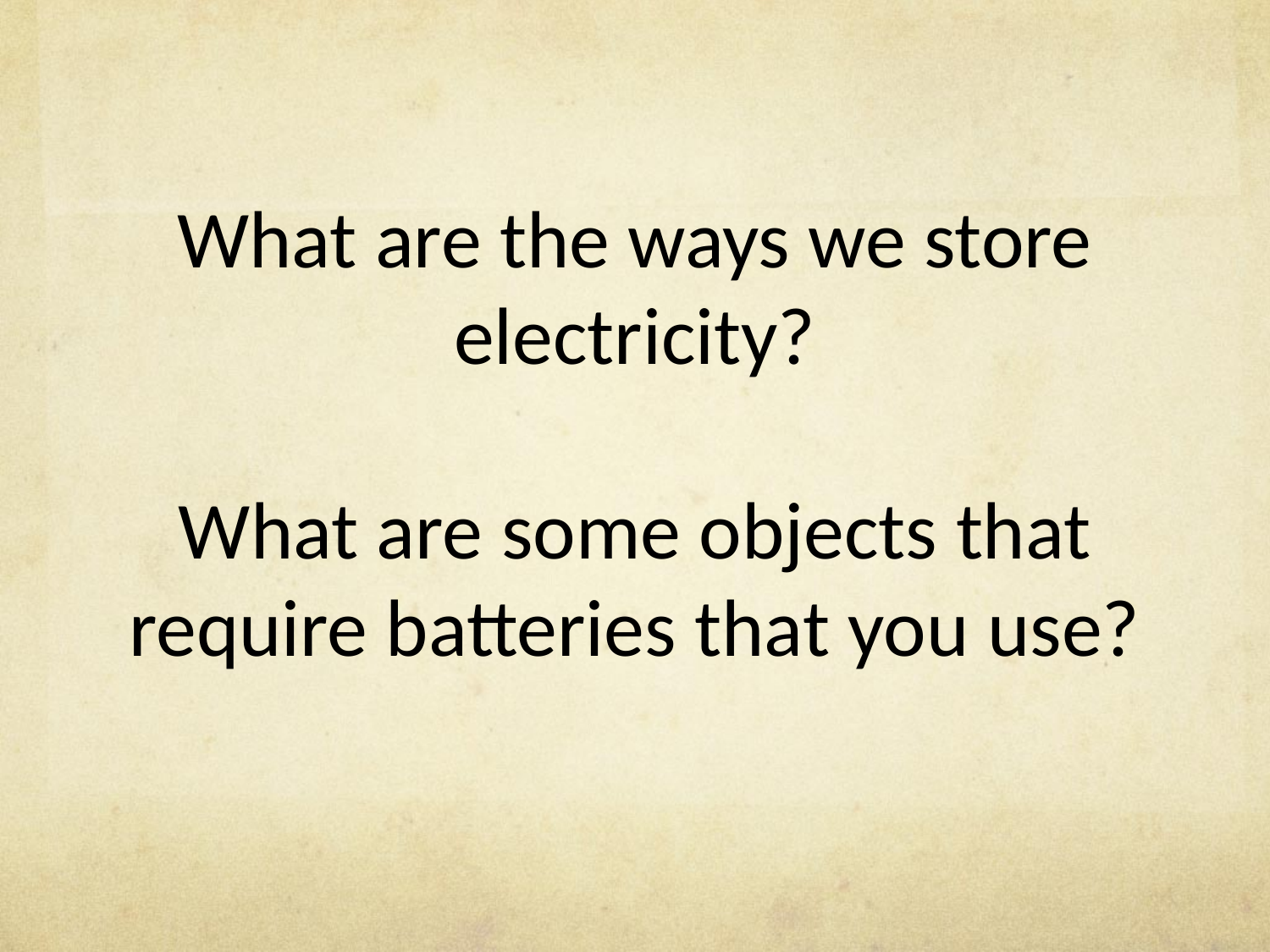

# What are the ways we store electricity? What are some objects that require batteries that you use?